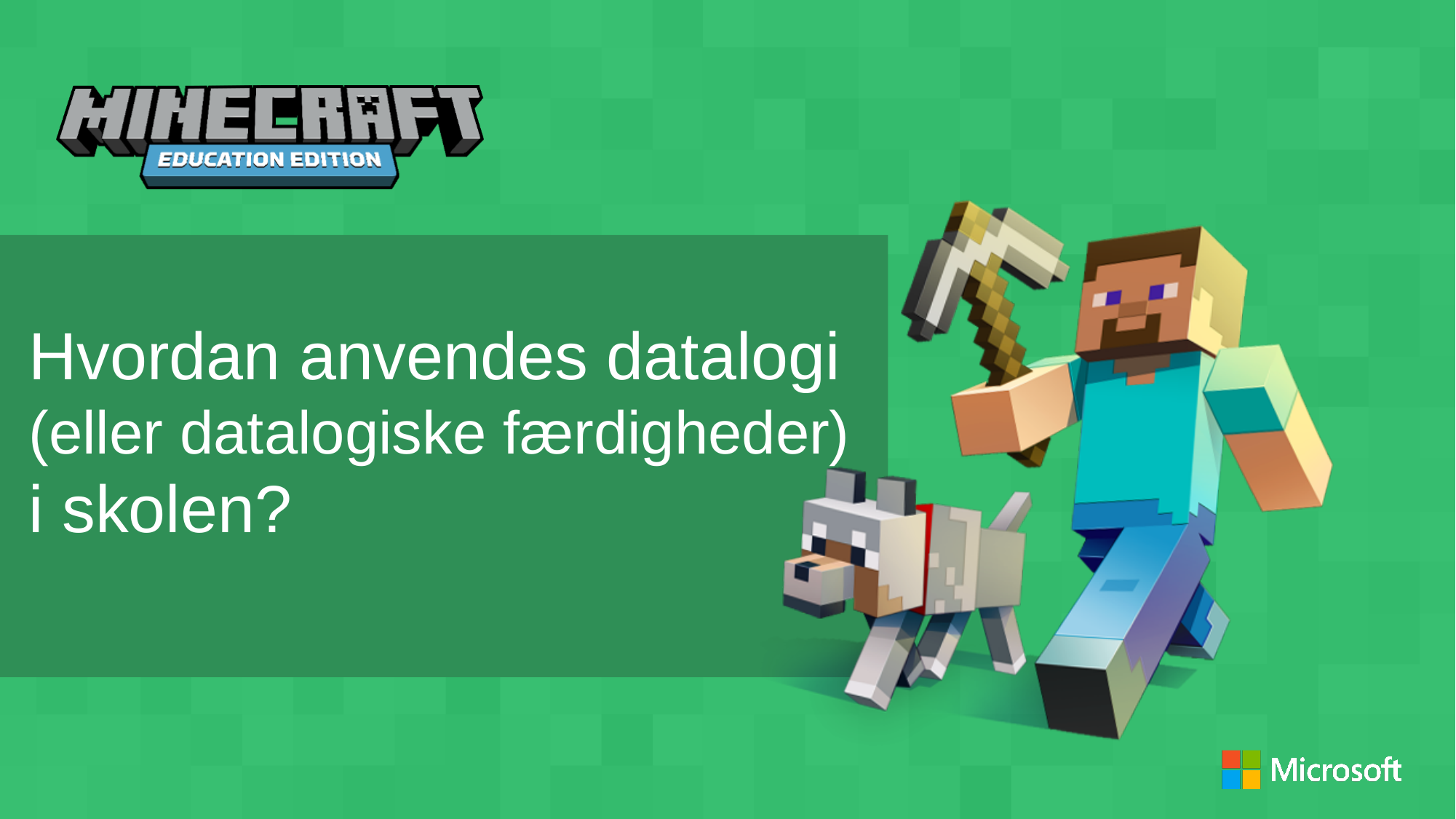

Hvordan anvendes datalogi (eller datalogiske færdigheder) i skolen?